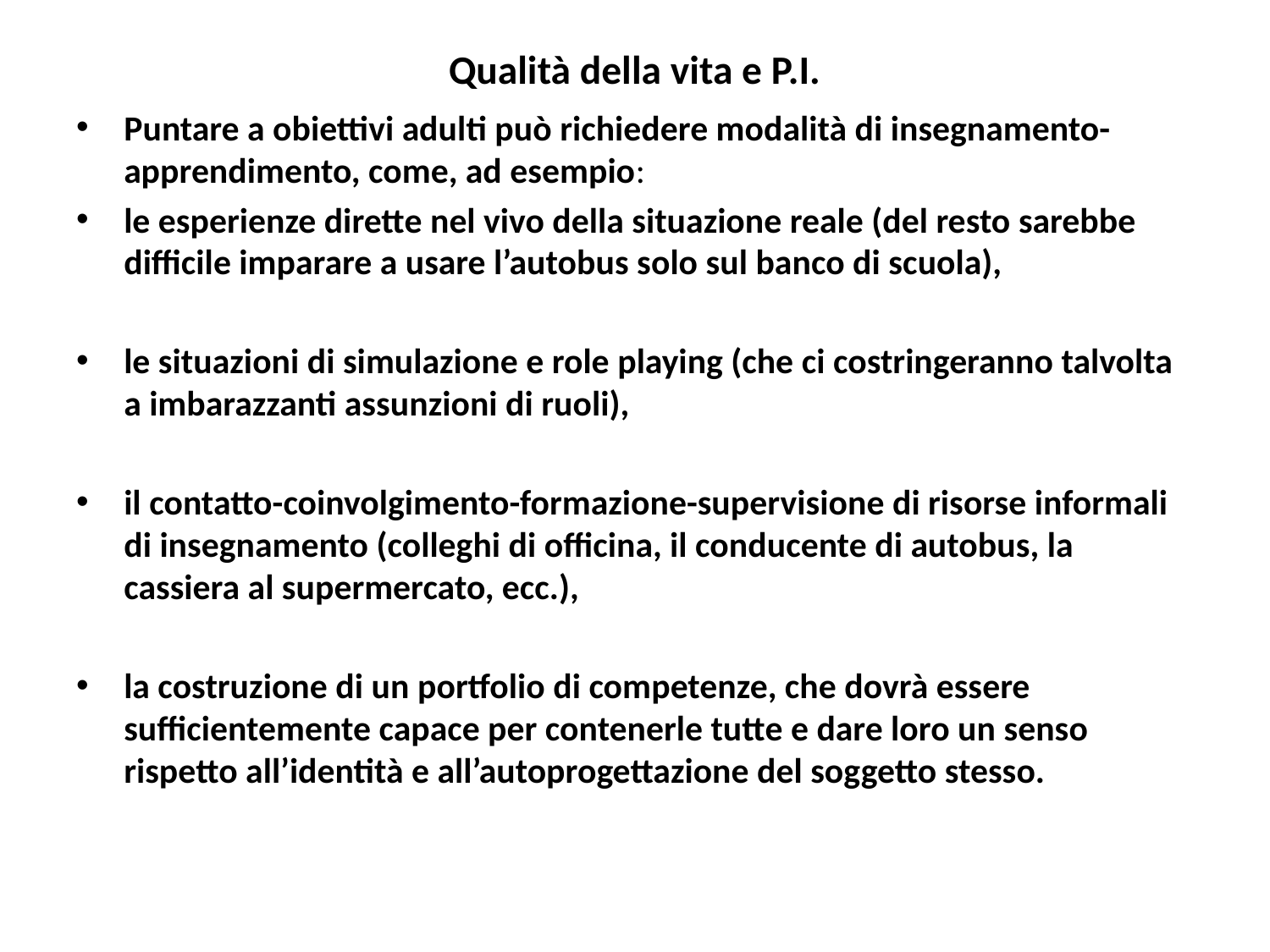

# Qualità della vita e P.I.
Puntare a obiettivi adulti può richiedere modalità di insegnamento-apprendimento, come, ad esempio:
le esperienze dirette nel vivo della situazione reale (del resto sarebbe difficile imparare a usare l’autobus solo sul banco di scuola),

le situazioni di simulazione e role playing (che ci costringeranno talvolta a imbarazzanti assunzioni di ruoli),

il contatto-coinvolgimento-formazione-supervisione di risorse informali di insegnamento (colleghi di officina, il conducente di autobus, la cassiera al supermercato, ecc.),

la costruzione di un portfolio di competenze, che dovrà essere sufficientemente capace per contenerle tutte e dare loro un senso rispetto all’identità e all’autoprogettazione del soggetto stesso.